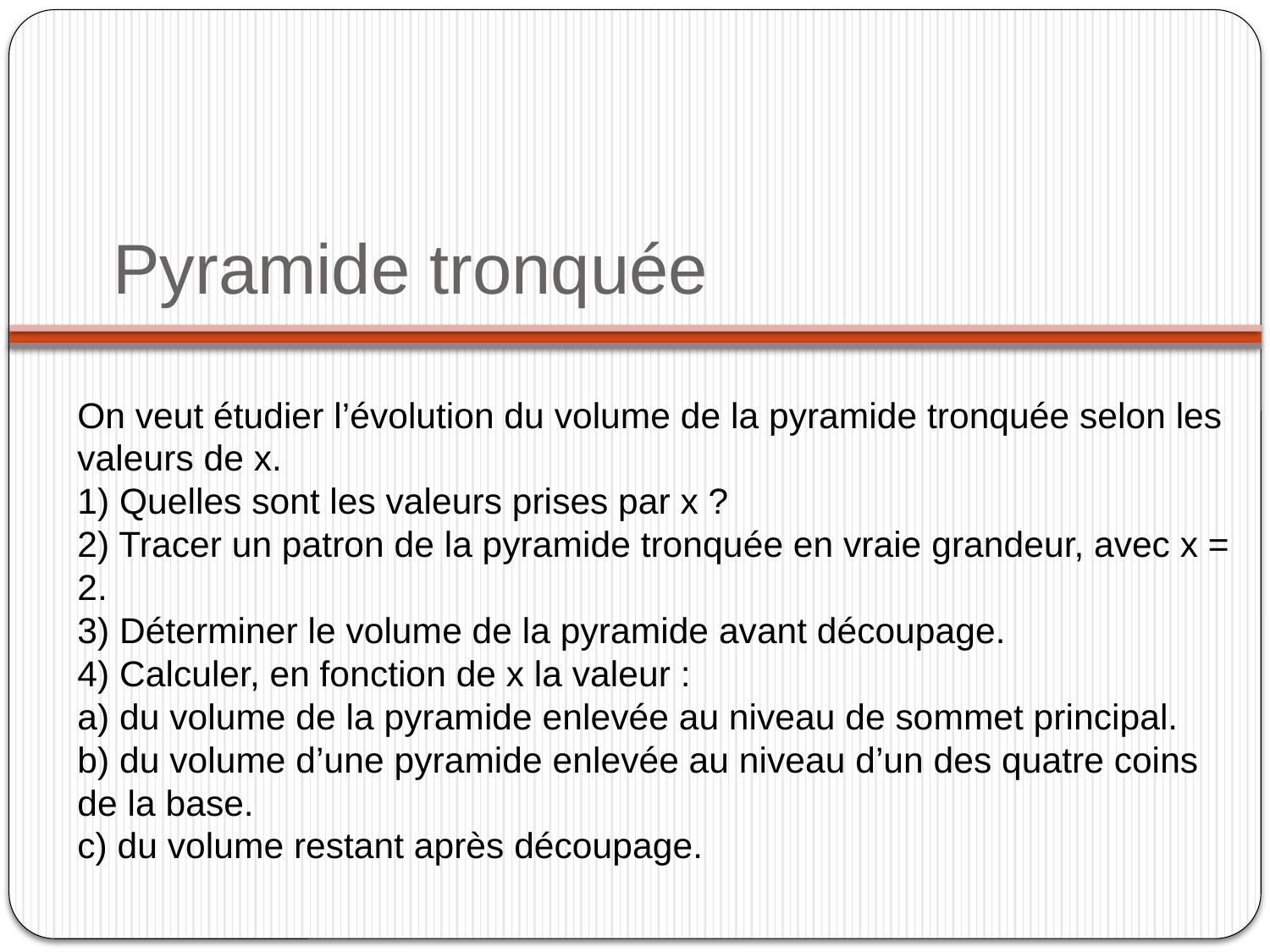

# Pyramide tronquée

On veut étudier l’évolution du volume de la pyramide tronquée selon les valeurs de x.
1) Quelles sont les valeurs prises par x ?
2) Tracer un patron de la pyramide tronquée en vraie grandeur, avec x = 2.
3) Déterminer le volume de la pyramide avant découpage.
4) Calculer, en fonction de x la valeur :
a) du volume de la pyramide enlevée au niveau de sommet principal.
b) du volume d’une pyramide enlevée au niveau d’un des quatre coins de la base.
c) du volume restant après découpage.